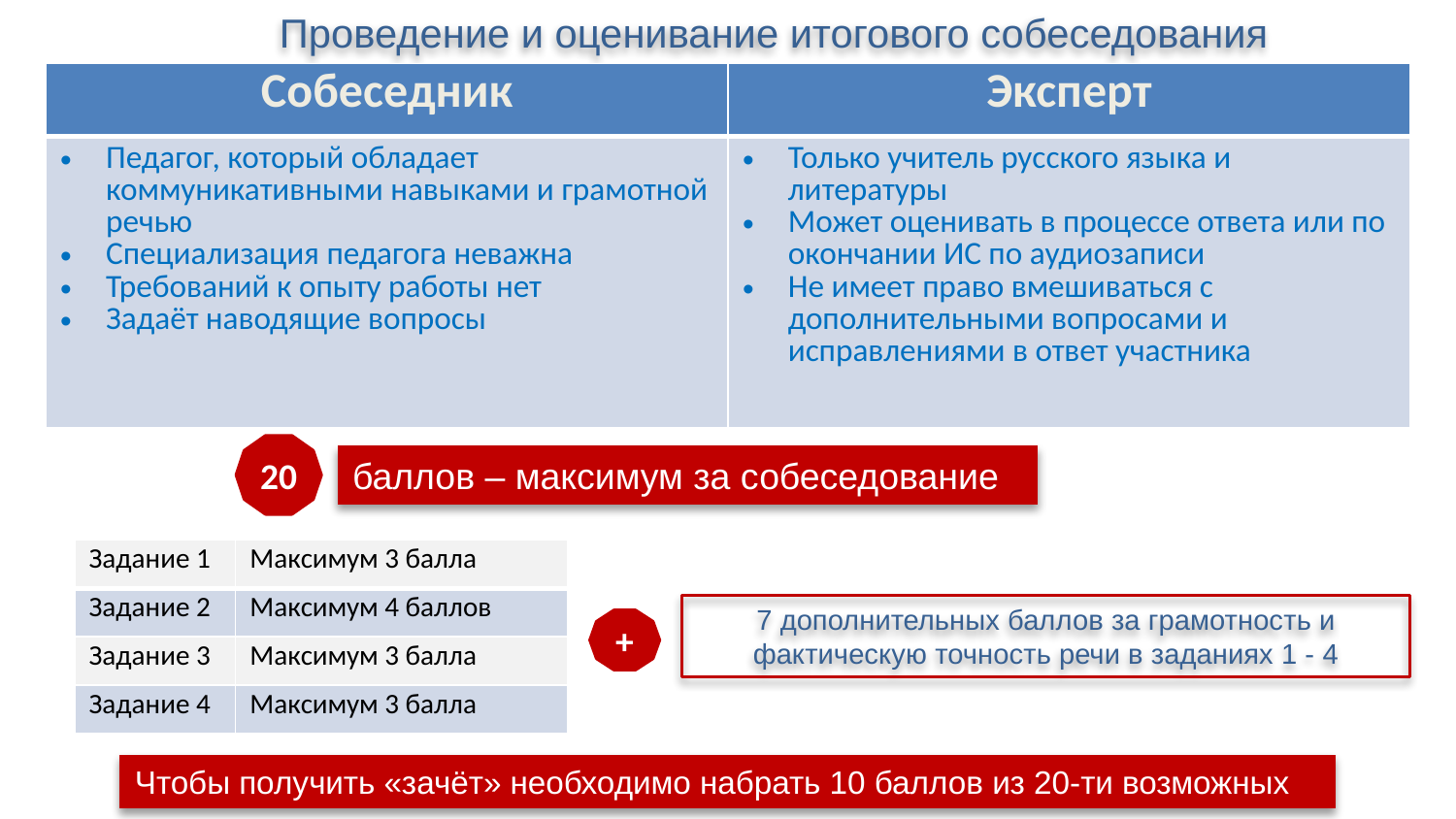

Проведение и оценивание итогового собеседования
| Собеседник | Эксперт |
| --- | --- |
| Педагог, который обладает коммуникативными навыками и грамотной речью Специализация педагога неважна Требований к опыту работы нет Задаёт наводящие вопросы | Только учитель русского языка и литературы Может оценивать в процессе ответа или по окончании ИС по аудиозаписи Не имеет право вмешиваться с дополнительными вопросами и исправлениями в ответ участника |
20
баллов – максимум за собеседование
| Задание 1 | Максимум 3 балла |
| --- | --- |
| Задание 2 | Максимум 4 баллов |
| Задание 3 | Максимум 3 балла |
| Задание 4 | Максимум 3 балла |
7 дополнительных баллов за грамотность и фактическую точность речи в заданиях 1 - 4
+
Чтобы получить «зачёт» необходимо набрать 10 баллов из 20-ти возможных